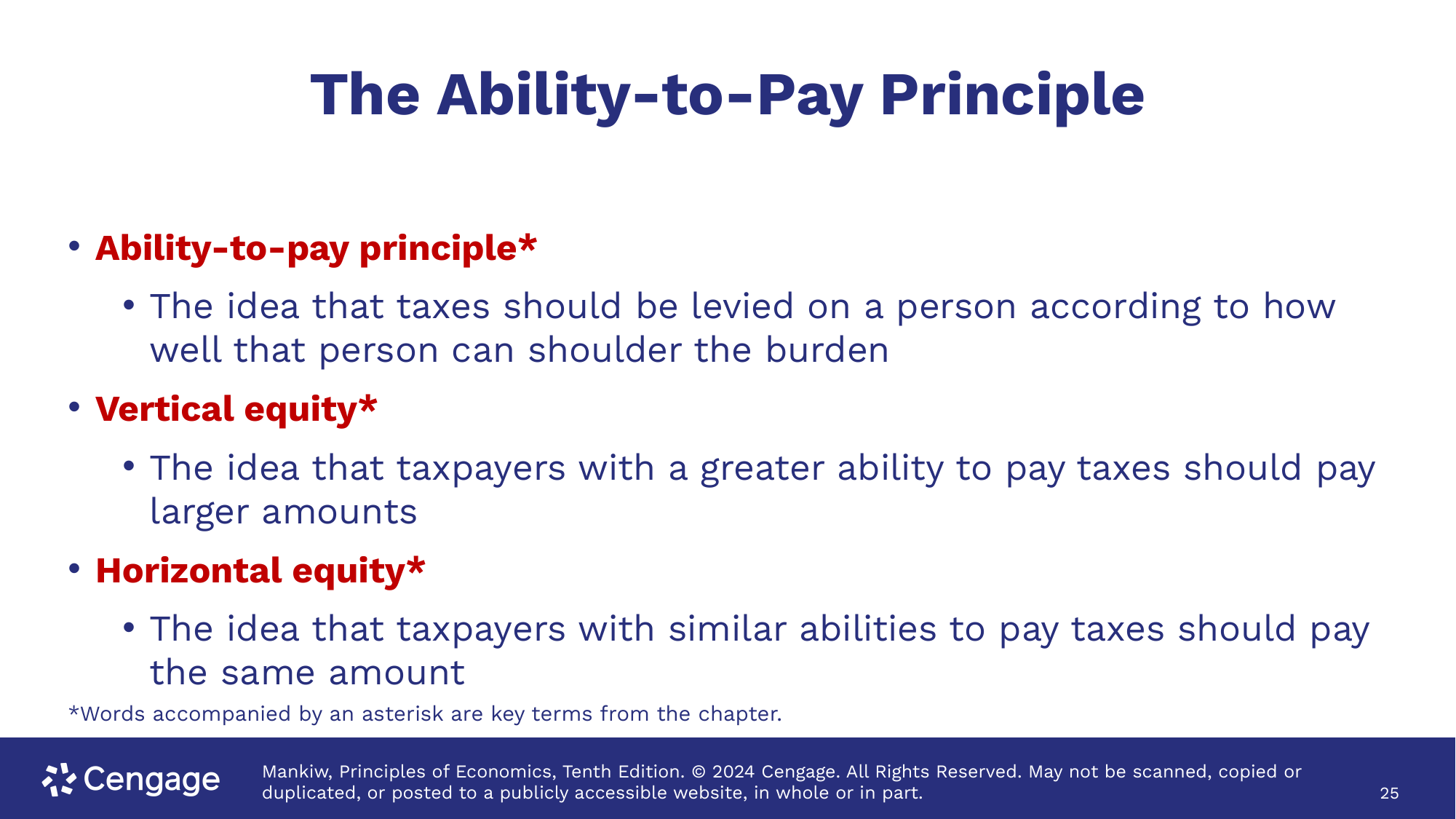

# The Ability-to-Pay Principle
Ability-to-pay principle*
The idea that taxes should be levied on a person according to how well that person can shoulder the burden
Vertical equity*
The idea that taxpayers with a greater ability to pay taxes should pay larger amounts
Horizontal equity*
The idea that taxpayers with similar abilities to pay taxes should pay the same amount
*Words accompanied by an asterisk are key terms from the chapter.